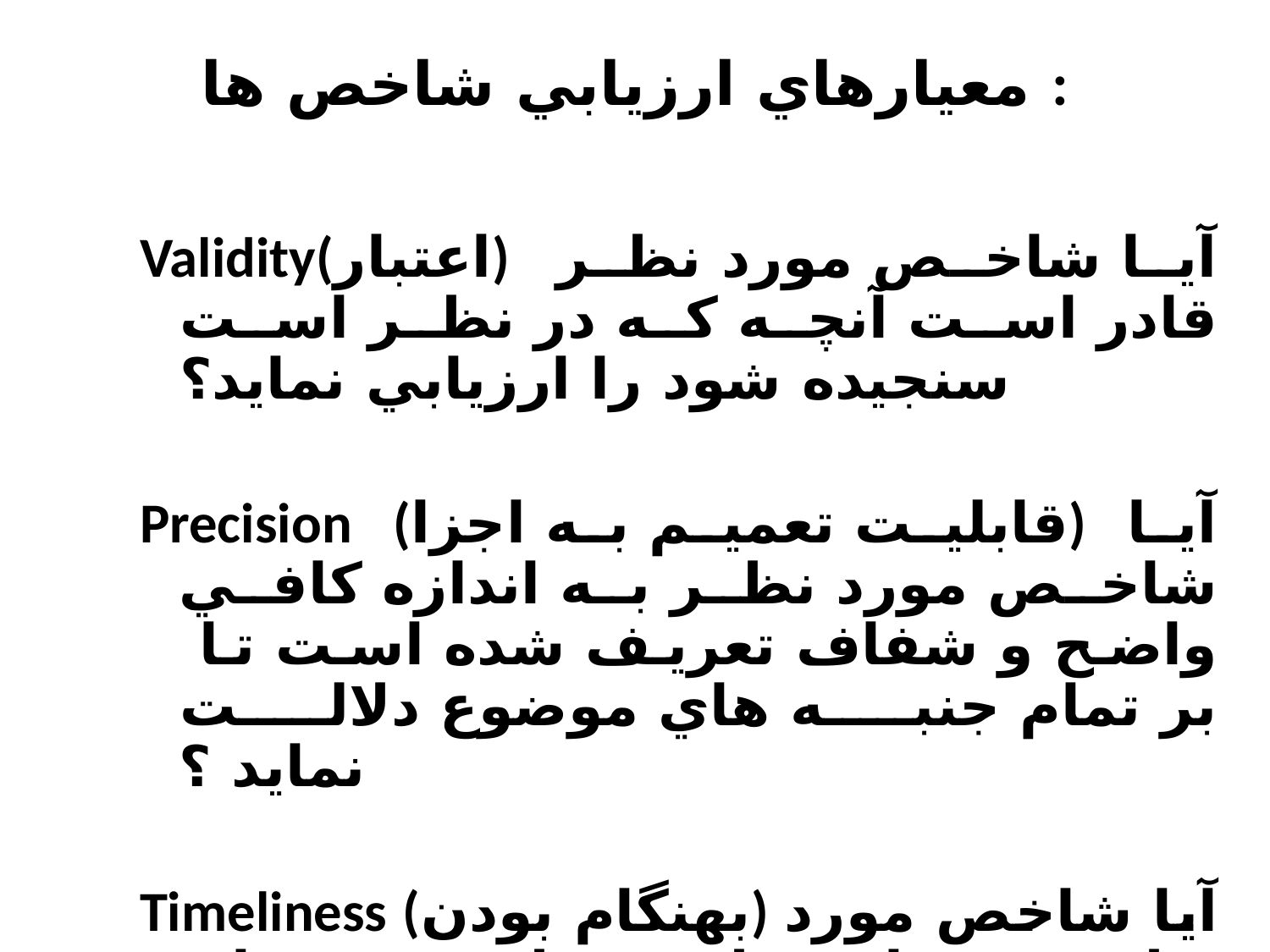

# معيارهاي ارزيابي شاخص ها :
Validity(اعتبار) آيا شاخص مورد نظر قادر است آنچه كه در نظر است سنجيده شود را ارزيابي نمايد؟

Precision (قابليت تعميم به اجزا) آيا شاخص مورد نظر به اندازه كافي واضح و شفاف تعريف شده است تا  بر تمام جنبه هاي موضوع دلالت نمايد ؟

Timeliness (بهنگام بودن) آيا شاخص مورد نظر مي تواند بطور منظم و دوره اي و بدون تاخير آماده می گردد؟